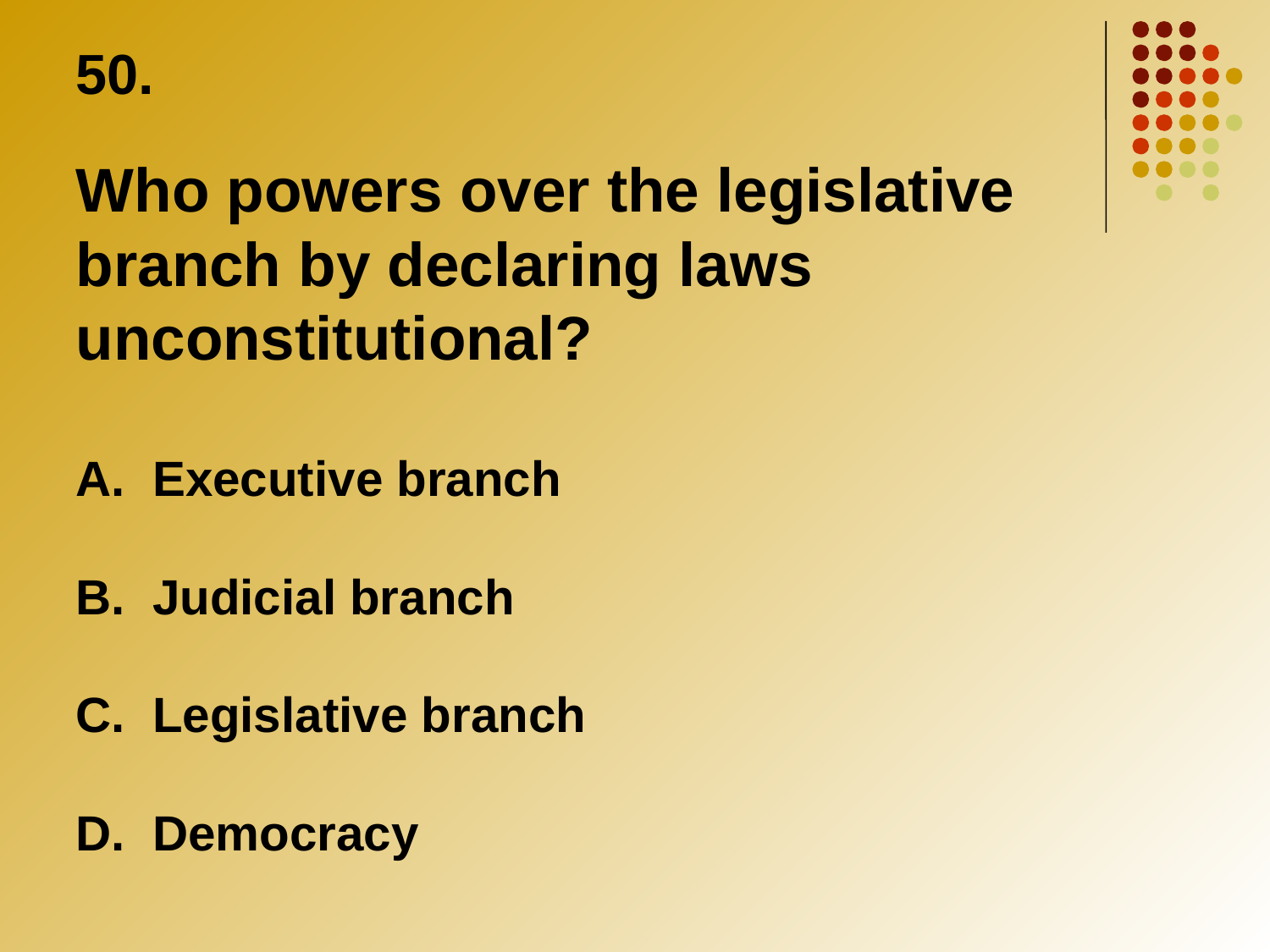

50.
Who powers over the legislative branch by declaring laws unconstitutional?
A.  Executive branch
B.  Judicial branch
C.  Legislative branch
D.  Democracy